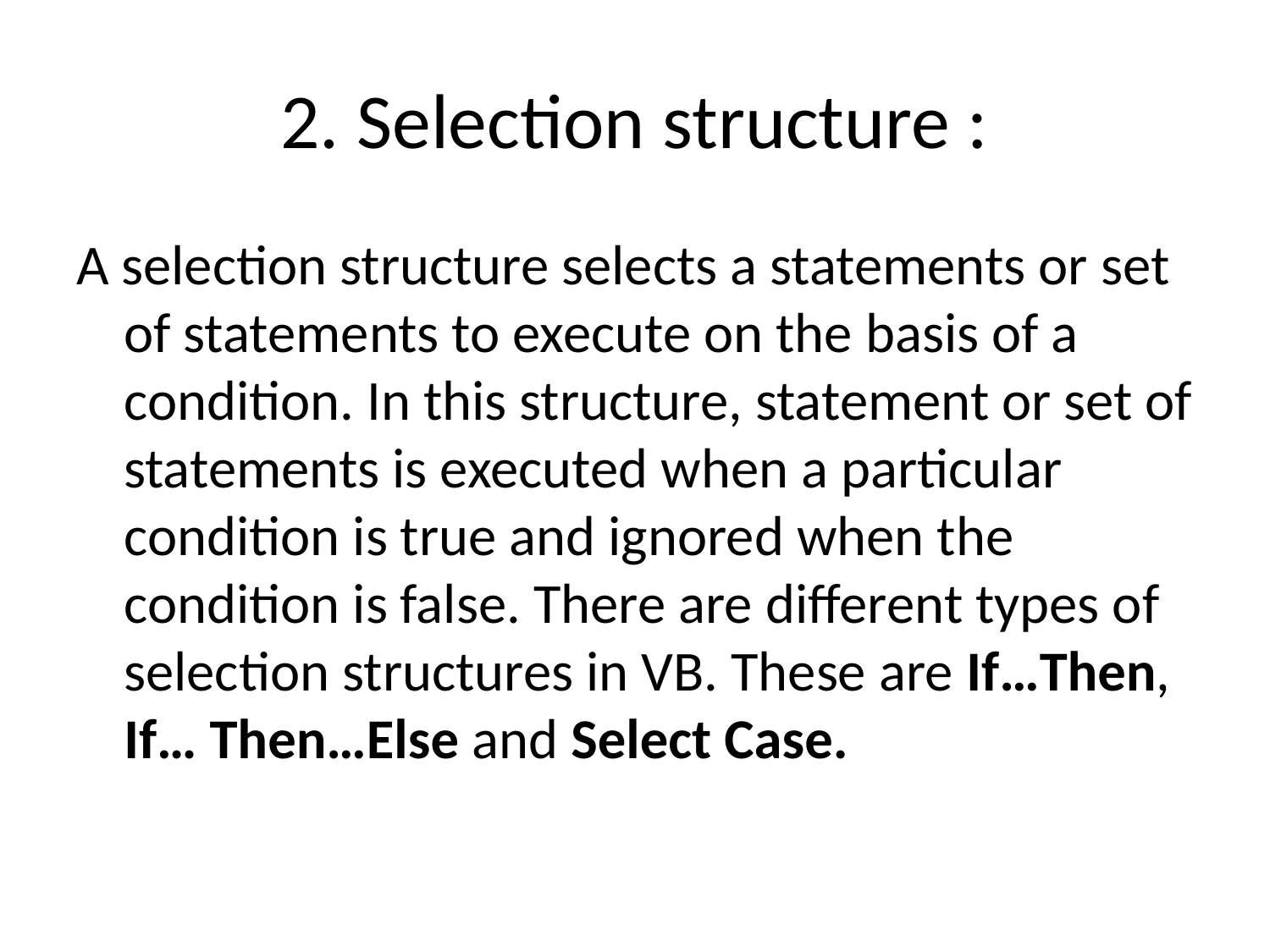

# 2. Selection structure :
A selection structure selects a statements or set of statements to execute on the basis of a condition. In this structure, statement or set of statements is executed when a particular condition is true and ignored when the condition is false. There are different types of selection structures in VB. These are If…Then, If… Then…Else and Select Case.